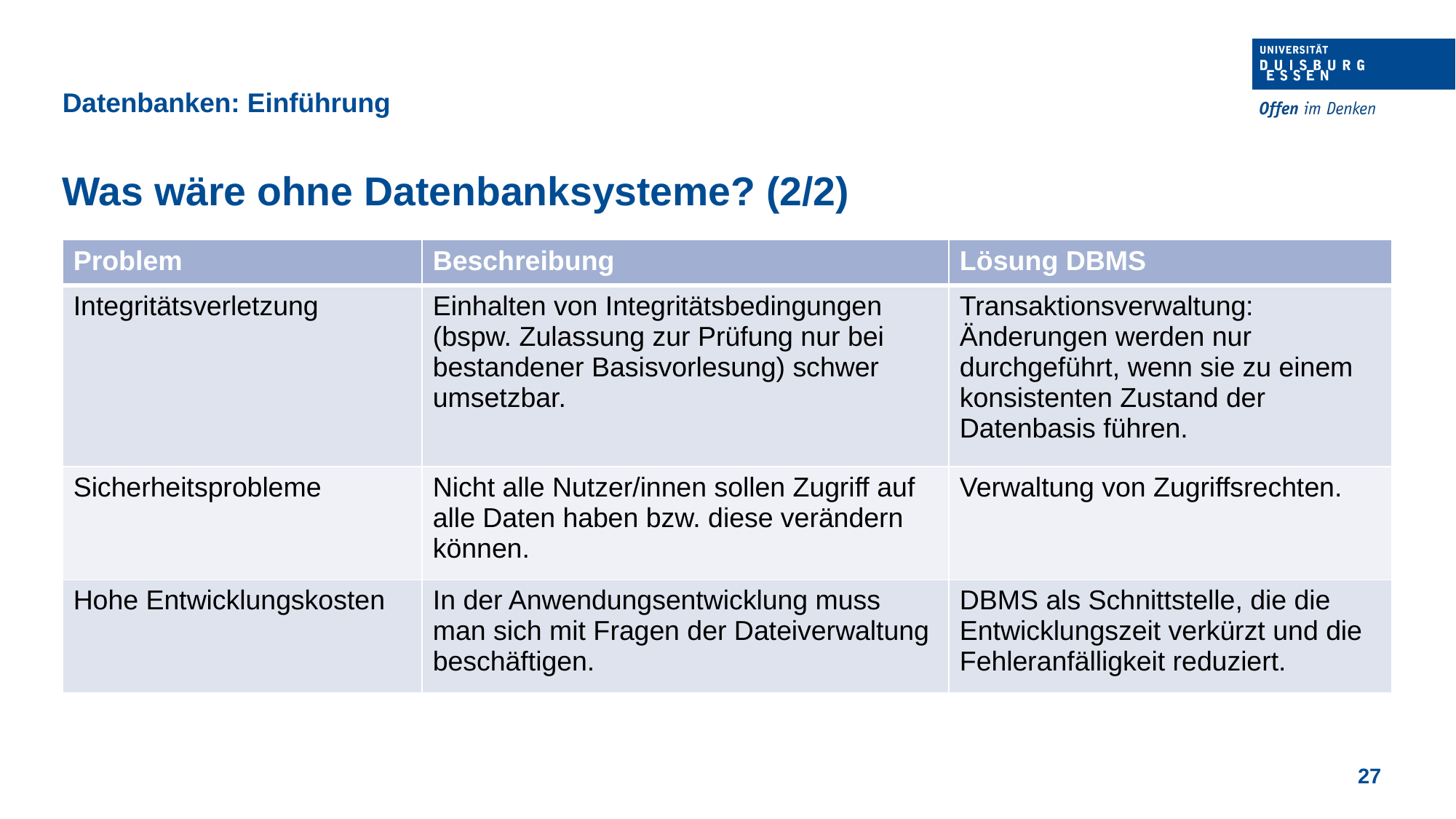

Datenbanken: Einführung
Was wäre ohne Datenbanksysteme? (2/2)
| Problem | Beschreibung | Lösung DBMS |
| --- | --- | --- |
| Integritätsverletzung | Einhalten von Integritätsbedingungen (bspw. Zulassung zur Prüfung nur bei bestandener Basisvorlesung) schwer umsetzbar. | Transaktionsverwaltung: Änderungen werden nur durchgeführt, wenn sie zu einem konsistenten Zustand der Datenbasis führen. |
| Sicherheitsprobleme | Nicht alle Nutzer/innen sollen Zugriff auf alle Daten haben bzw. diese verändern können. | Verwaltung von Zugriffsrechten. |
| Hohe Entwicklungskosten | In der Anwendungsentwicklung muss man sich mit Fragen der Dateiverwaltung beschäftigen. | DBMS als Schnittstelle, die die Entwicklungszeit verkürzt und die Fehleranfälligkeit reduziert. |

27